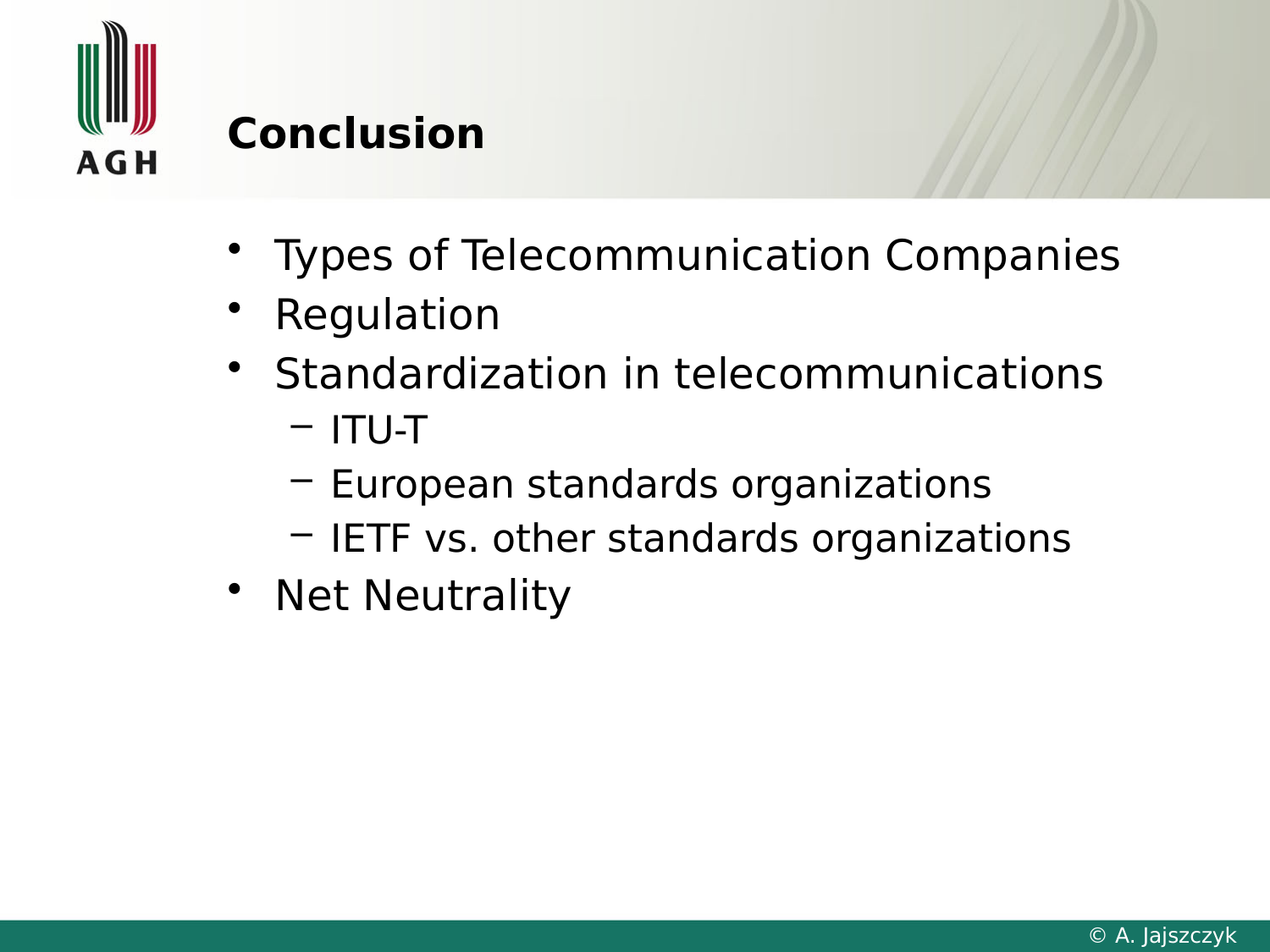

# Conclusion
Types of Telecommunication Companies
Regulation
Standardization in telecommunications
ITU-T
European standards organizations
IETF vs. other standards organizations
Net Neutrality